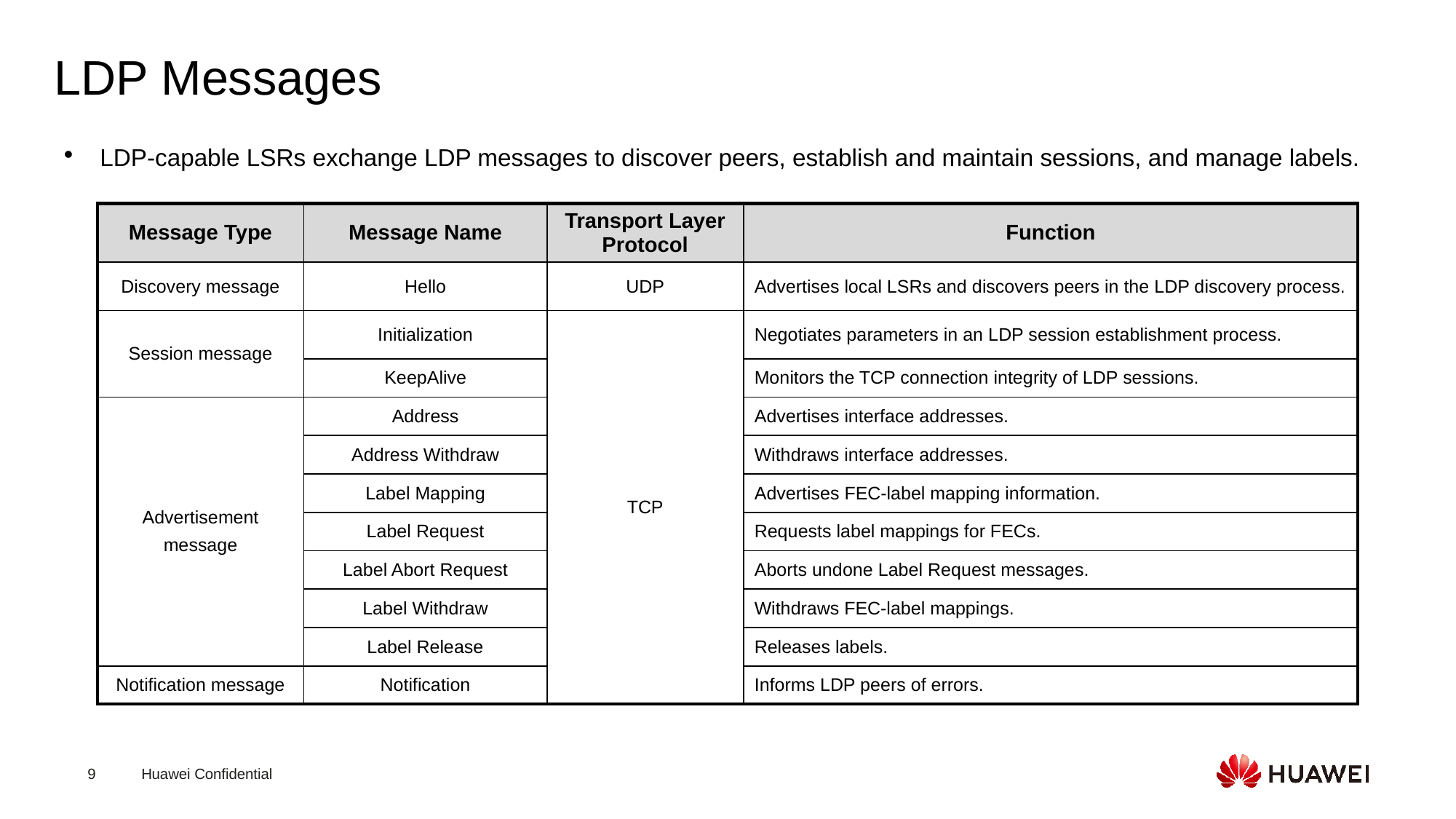

# LDP Messages
LDP-capable LSRs exchange LDP messages to discover peers, establish and maintain sessions, and manage labels.
| Message Type | Message Name | Transport Layer Protocol | Function |
| --- | --- | --- | --- |
| Discovery message | Hello | UDP | Advertises local LSRs and discovers peers in the LDP discovery process. |
| Session message | Initialization | TCP | Negotiates parameters in an LDP session establishment process. |
|  | KeepAlive |  | Monitors the TCP connection integrity of LDP sessions. |
| Advertisement message | Address |  | Advertises interface addresses. |
|  | Address Withdraw |  | Withdraws interface addresses. |
|  | Label Mapping |  | Advertises FEC-label mapping information. |
|  | Label Request |  | Requests label mappings for FECs. |
|  | Label Abort Request |  | Aborts undone Label Request messages. |
|  | Label Withdraw |  | Withdraws FEC-label mappings. |
|  | Label Release |  | Releases labels. |
| Notification message | Notification |  | Informs LDP peers of errors. |